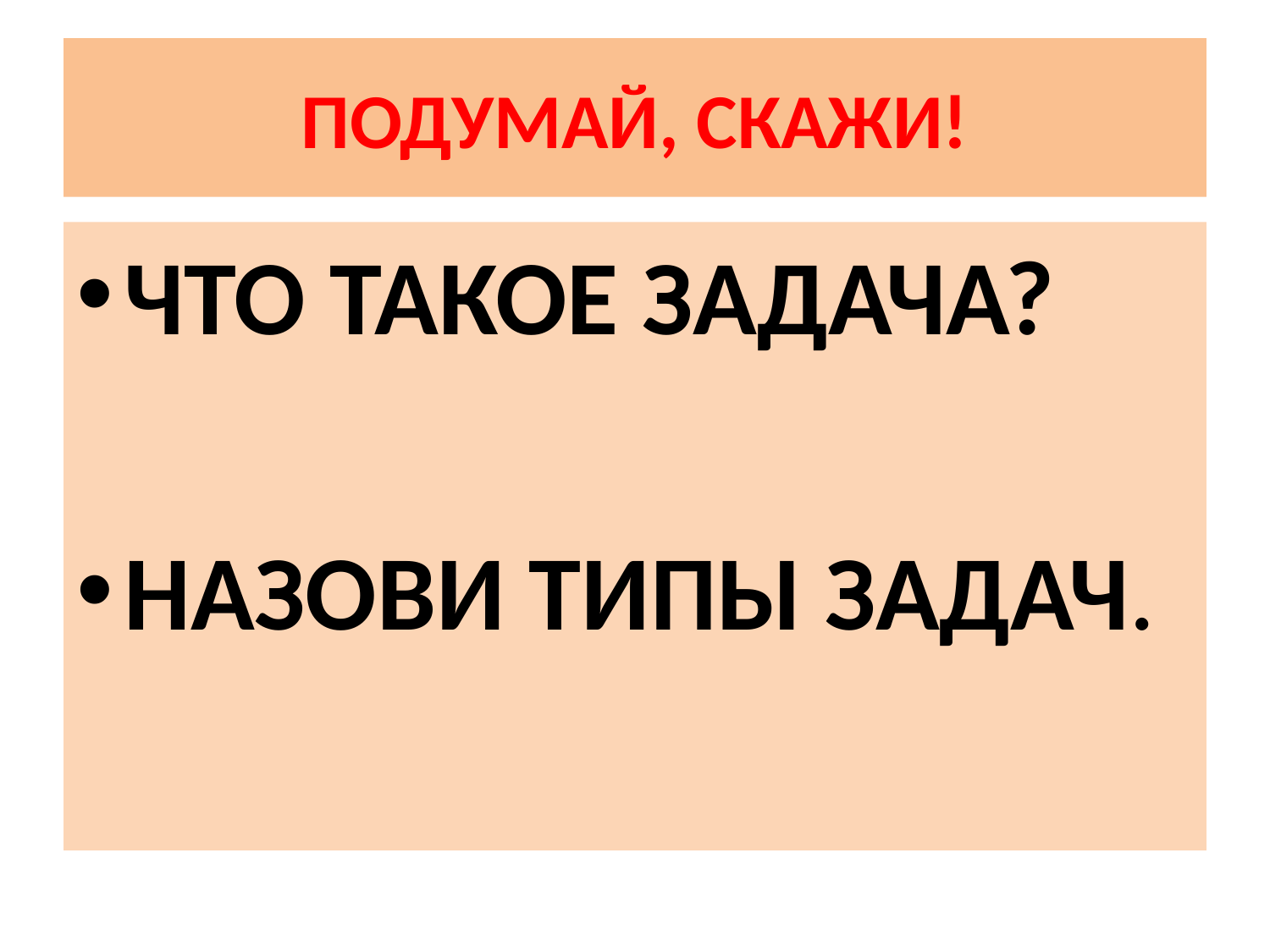

# ПОДУМАЙ, СКАЖИ!
ЧТО ТАКОЕ ЗАДАЧА?

НАЗОВИ ТИПЫ ЗАДАЧ.